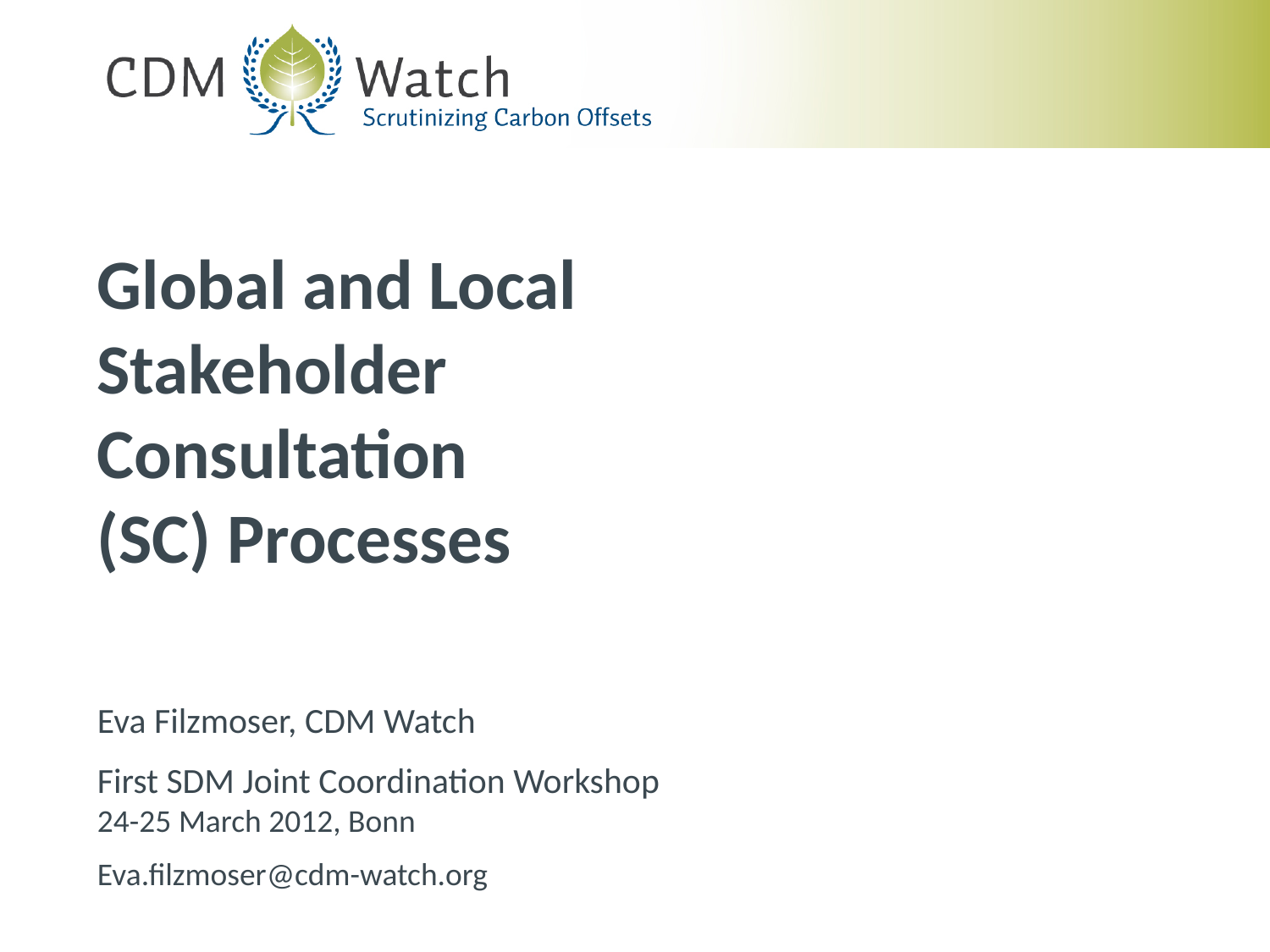

Global and Local Stakeholder Consultation (SC) Processes
Eva Filzmoser, CDM Watch
First SDM Joint Coordination Workshop
24-25 March 2012, Bonn
Eva.filzmoser@cdm-watch.org